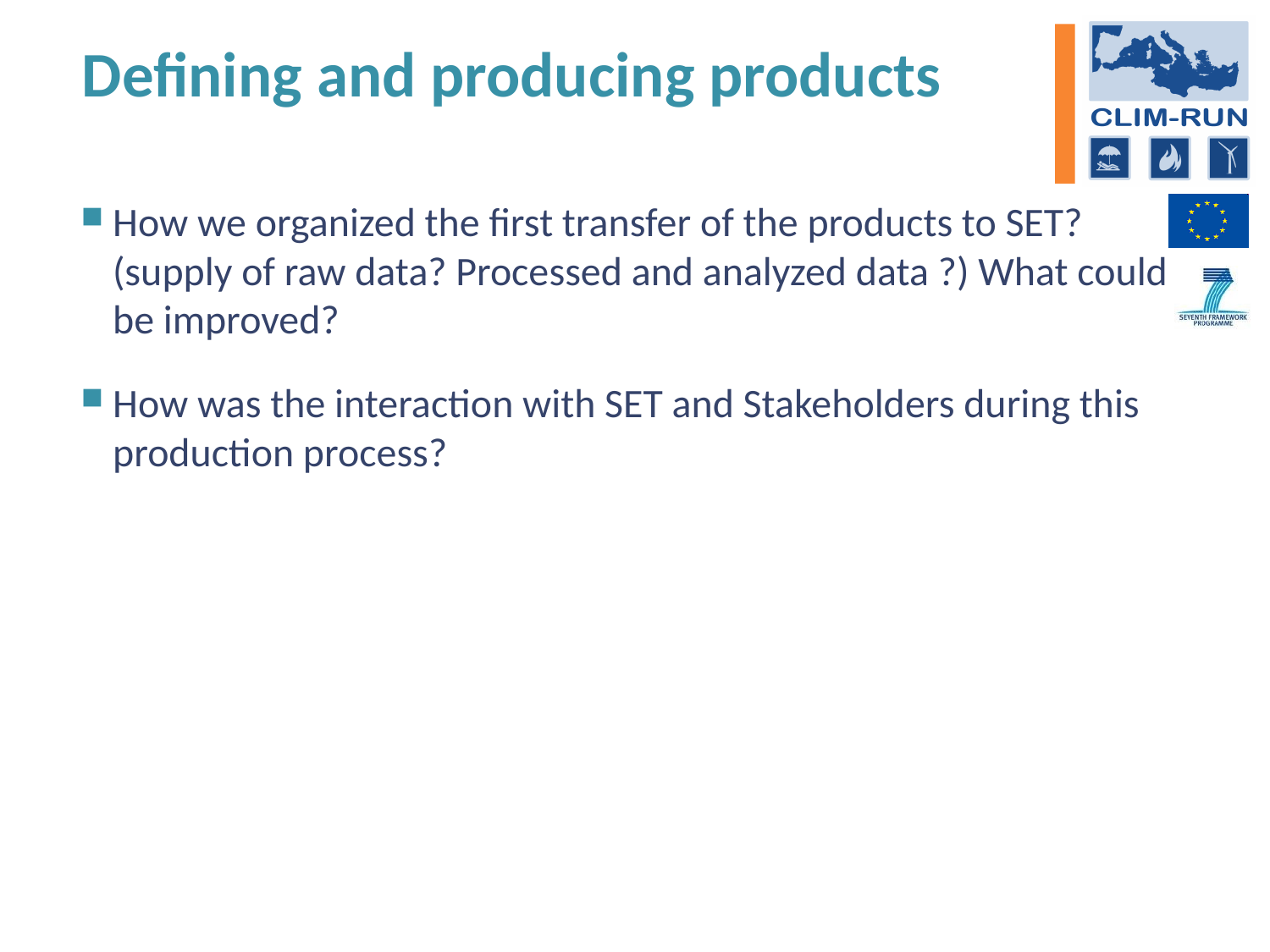

# Defining and producing products

How we organized the first transfer of the products to SET? (supply of raw data? Processed and analyzed data ?) What could be improved?
How was the interaction with SET and Stakeholders during this production process?